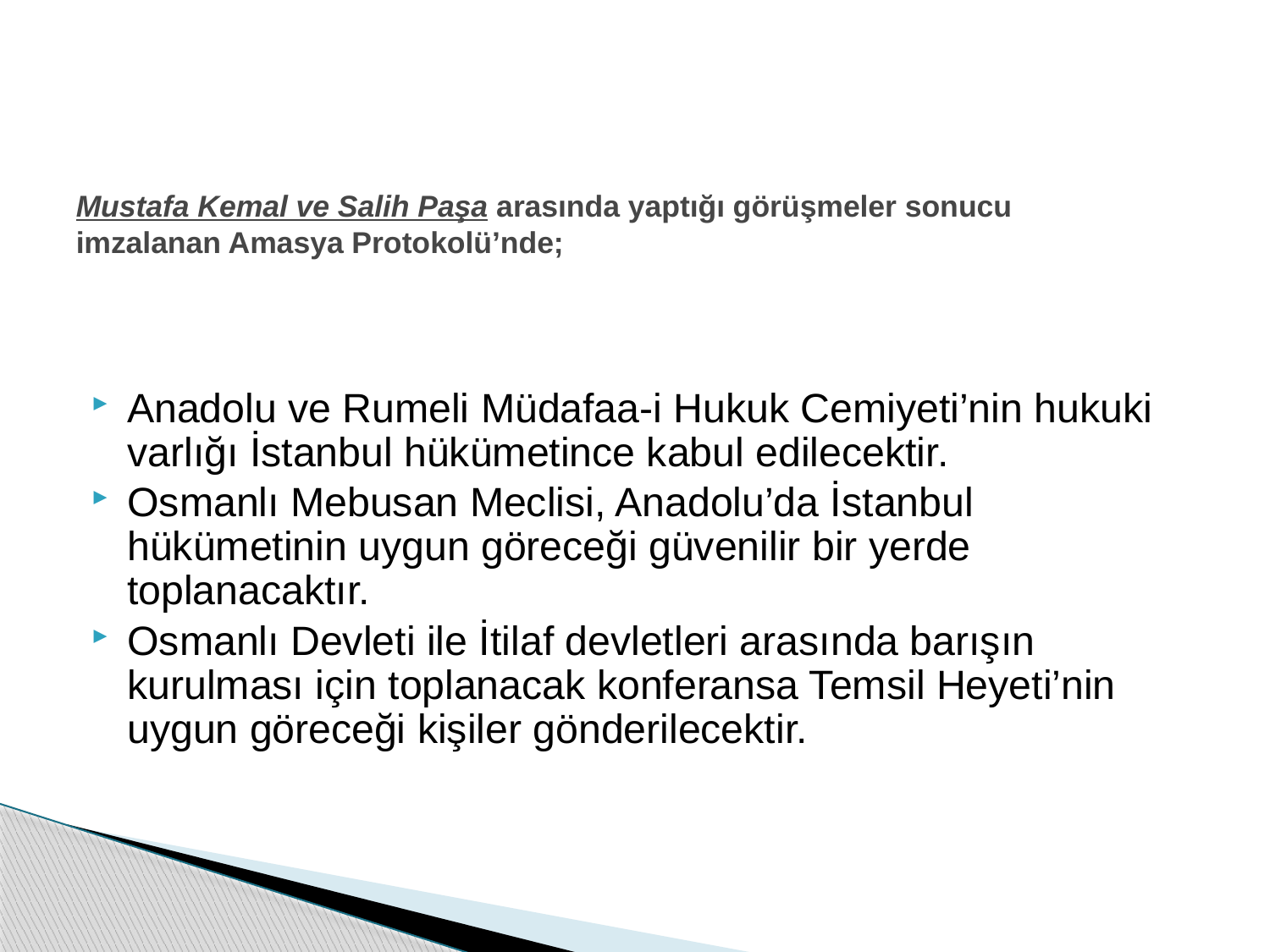

# Mustafa Kemal ve Salih Paşa arasında yaptığı görüşmeler sonucu imzalanan Amasya Protokolü’nde;
Anadolu ve Rumeli Müdafaa-i Hukuk Cemiyeti’nin hukuki varlığı İstanbul hükümetince kabul edilecektir.
Osmanlı Mebusan Meclisi, Anadolu’da İstanbul hükümetinin uygun göreceği güvenilir bir yerde toplanacaktır.
Osmanlı Devleti ile İtilaf devletleri arasında barışın kurulması için toplanacak konferansa Temsil Heyeti’nin uygun göreceği kişiler gönderilecektir.